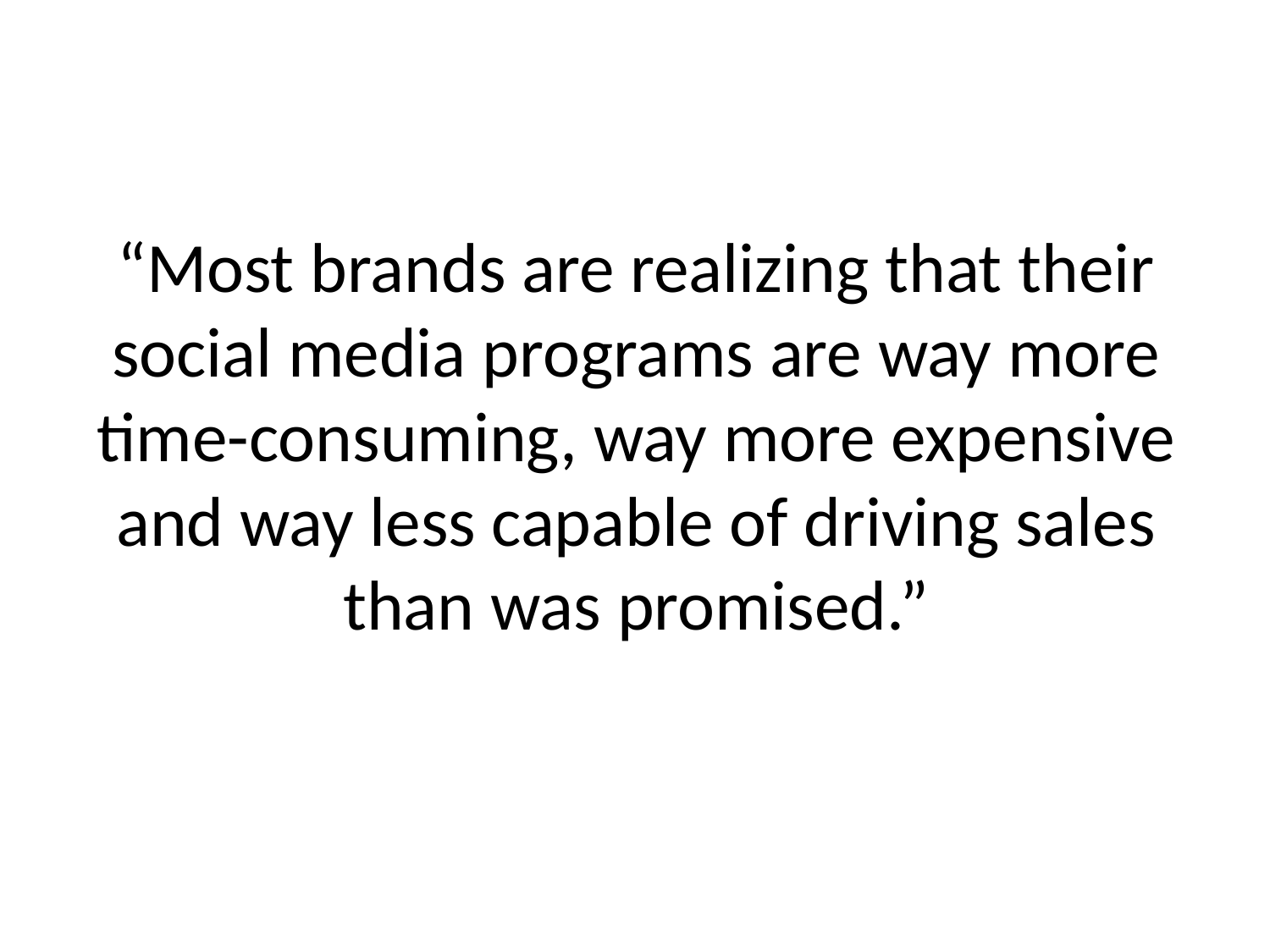

“Most brands are realizing that their social media programs are way more time-consuming, way more expensive and way less capable of driving sales than was promised.”